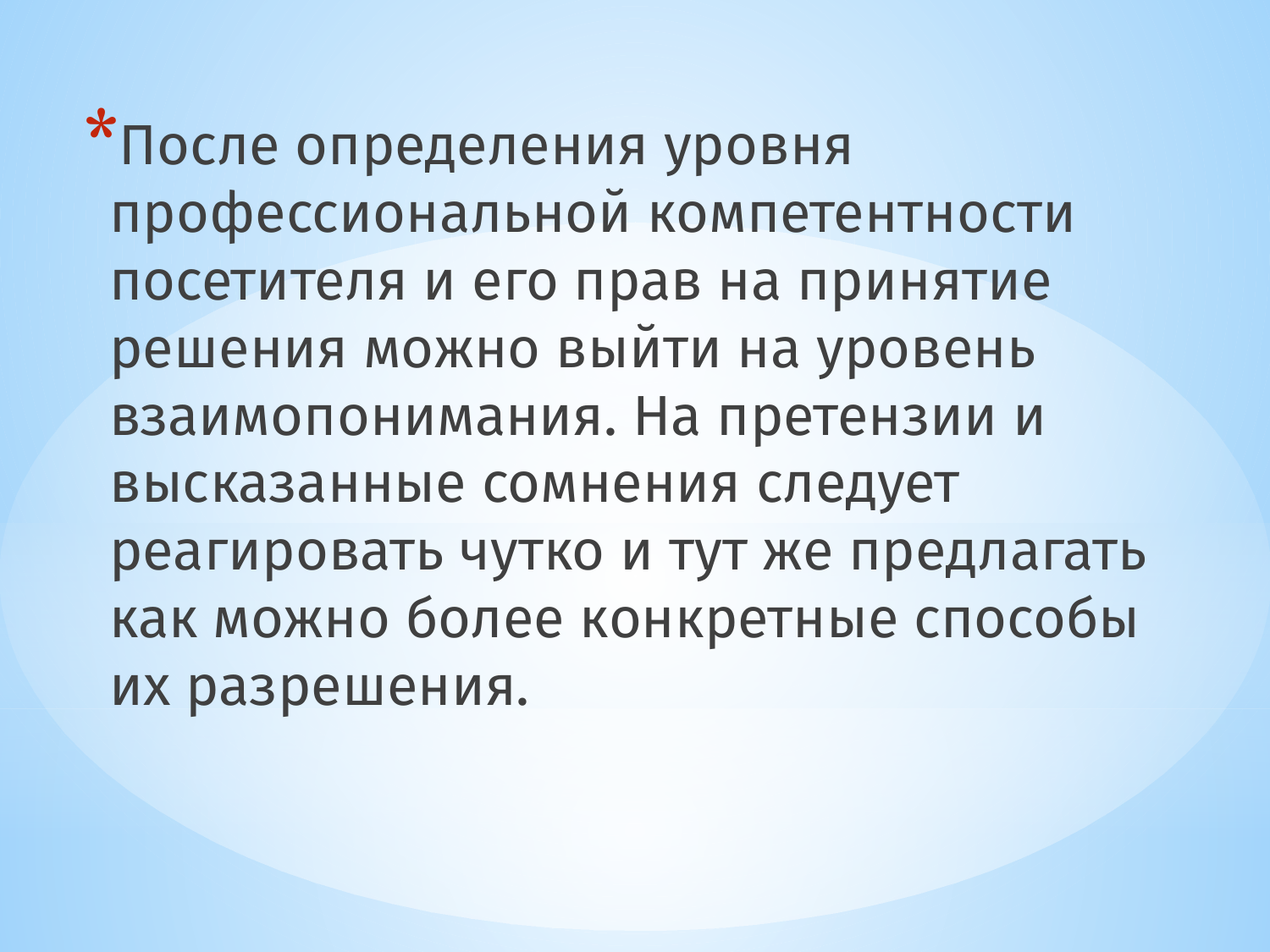

После определения уровня профессиональной компетентности посетителя и его прав на принятие решения можно выйти на уровень взаимопонимания. На претензии и высказанные сомнения следует реагировать чутко и тут же предлагать как можно более конкретные способы их разрешения.